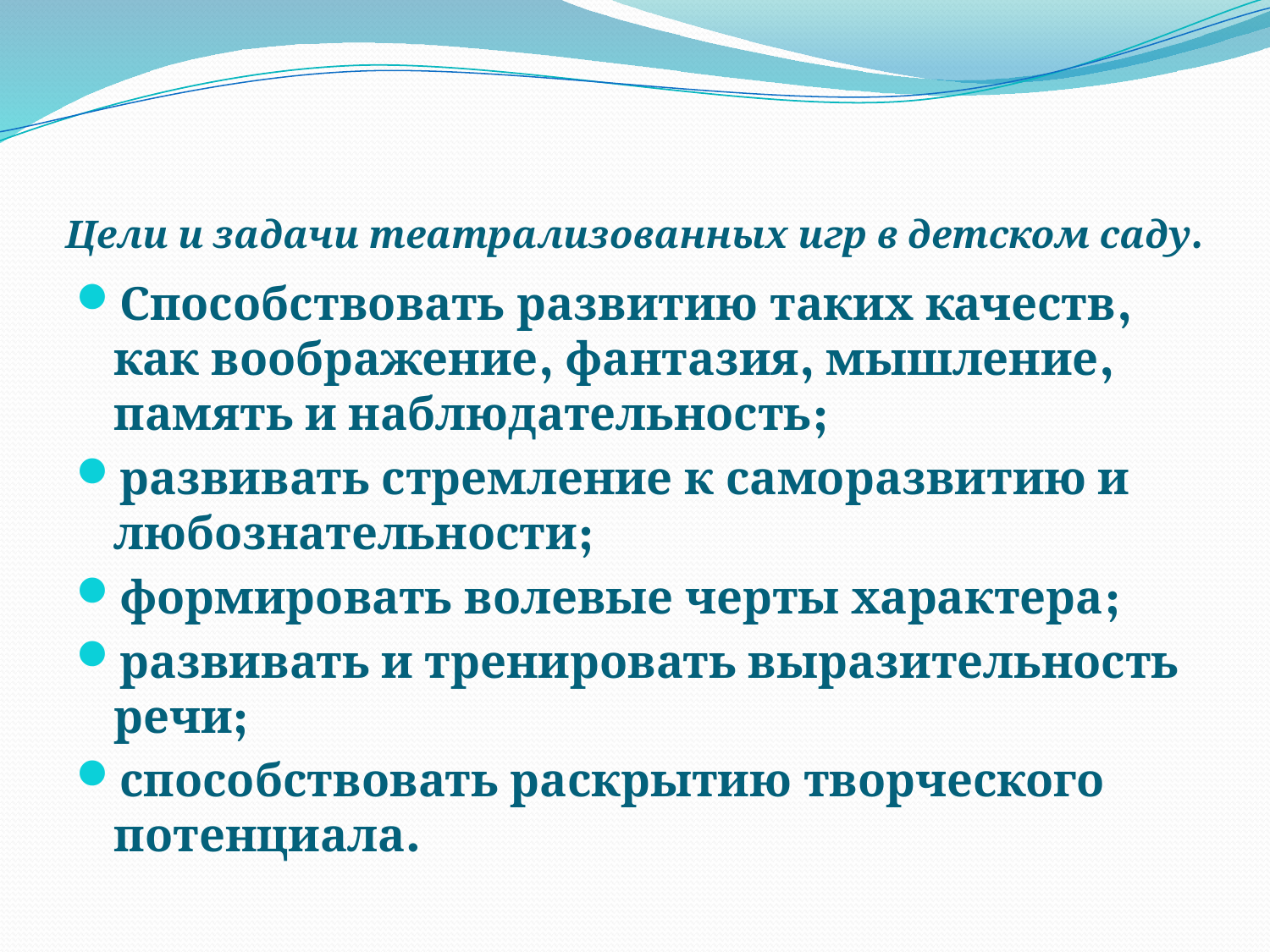

# Цели и задачи театрализованных игр в детском саду.
Способствовать развитию таких качеств, как воображение, фантазия, мышление, память и наблюдательность;
развивать стремление к саморазвитию и любознательности;
формировать волевые черты характера;
развивать и тренировать выразительность речи;
способствовать раскрытию творческого потенциала.